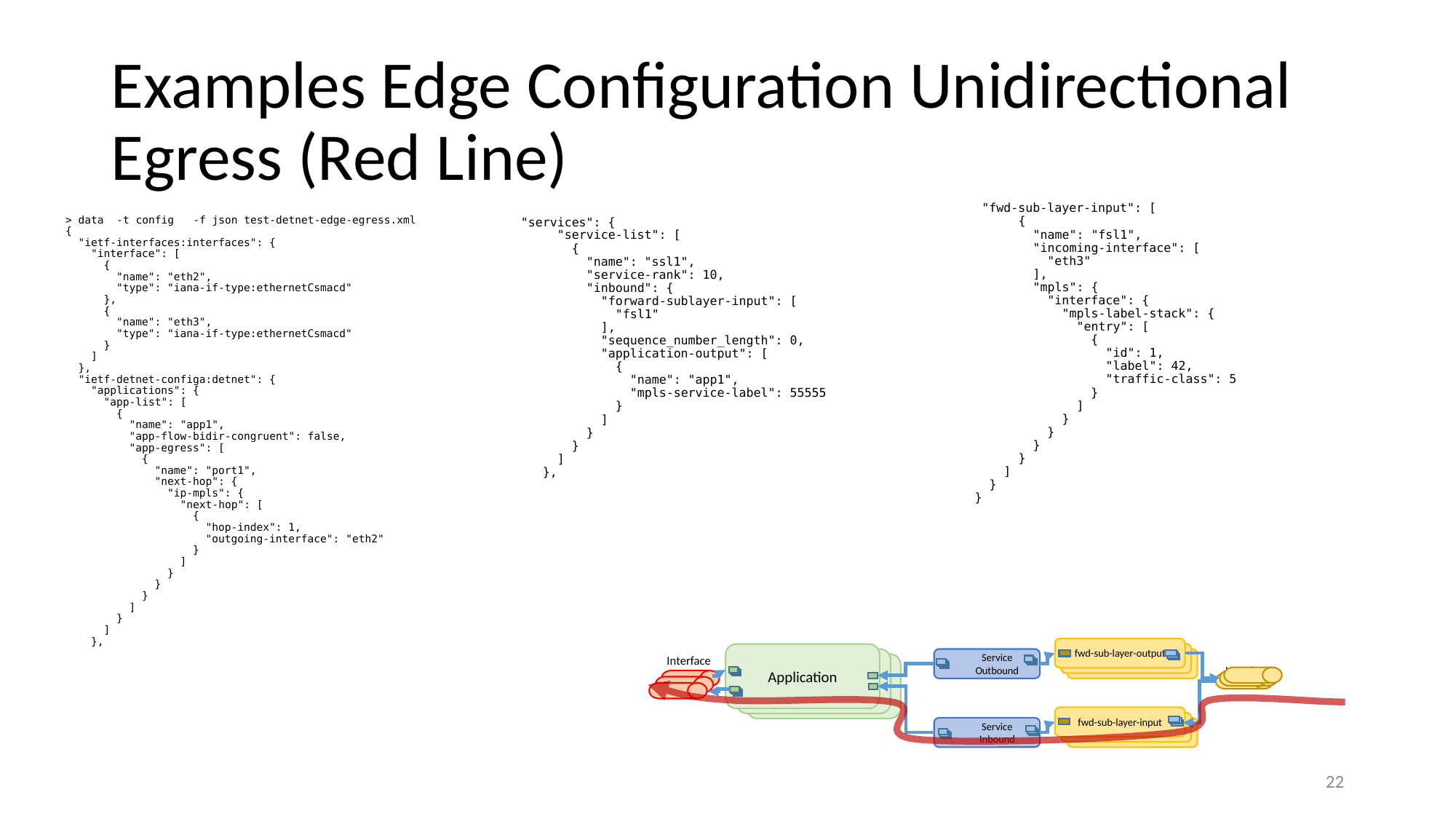

# Examples Edge Configuration Unidirectional Egress (Red Line)
 "fwd-sub-layer-input": [
      {
        "name": "fsl1",
        "incoming-interface": [
          "eth3"
        ],
        "mpls": {
          "interface": {
            "mpls-label-stack": {
              "entry": [
                {
                  "id": 1,
                  "label": 42,
                  "traffic-class": 5
                }
              ]
            }
          }
        }
      }
    ]
  }
}

> data  -t config   -f json test-detnet-edge-egress.xml
{
  "ietf-interfaces:interfaces": {
    "interface": [
      {
        "name": "eth2",
        "type": "iana-if-type:ethernetCsmacd"
      },
      {
        "name": "eth3",
        "type": "iana-if-type:ethernetCsmacd"
      }
    ]
  },
  "ietf-detnet-configa:detnet": {
    "applications": {
      "app-list": [
        {
          "name": "app1",
          "app-flow-bidir-congruent": false,
          "app-egress": [
            {
              "name": "port1",
              "next-hop": {
                "ip-mpls": {
                  "next-hop": [
                    {
                      "hop-index": 1,
                      "outgoing-interface": "eth2"
                    }
                  ]
                }
              }
            }
          ]
        }
      ]
    },

 "services": {
      "service-list": [
        {
          "name": "ssl1",
          "service-rank": 10,
          "inbound": {
            "forward-sublayer-input": [
              "fsl1"
            ],
            "sequence_number_length": 0,
            "application-output": [
              {
                "name": "app1",
                "mpls-service-label": 55555
              }
            ]
          }
        }
      ]
    },

fwd-sub-layer-output
fwd-sub-layer-output
Application
Interface
Application
Service
Outbound
fwd-sub-layer-output

Application

Interface

fwd-sub-layer-input
fwd-sub-layer-input

Service
Inbound
fwd-sub-layer-input

22